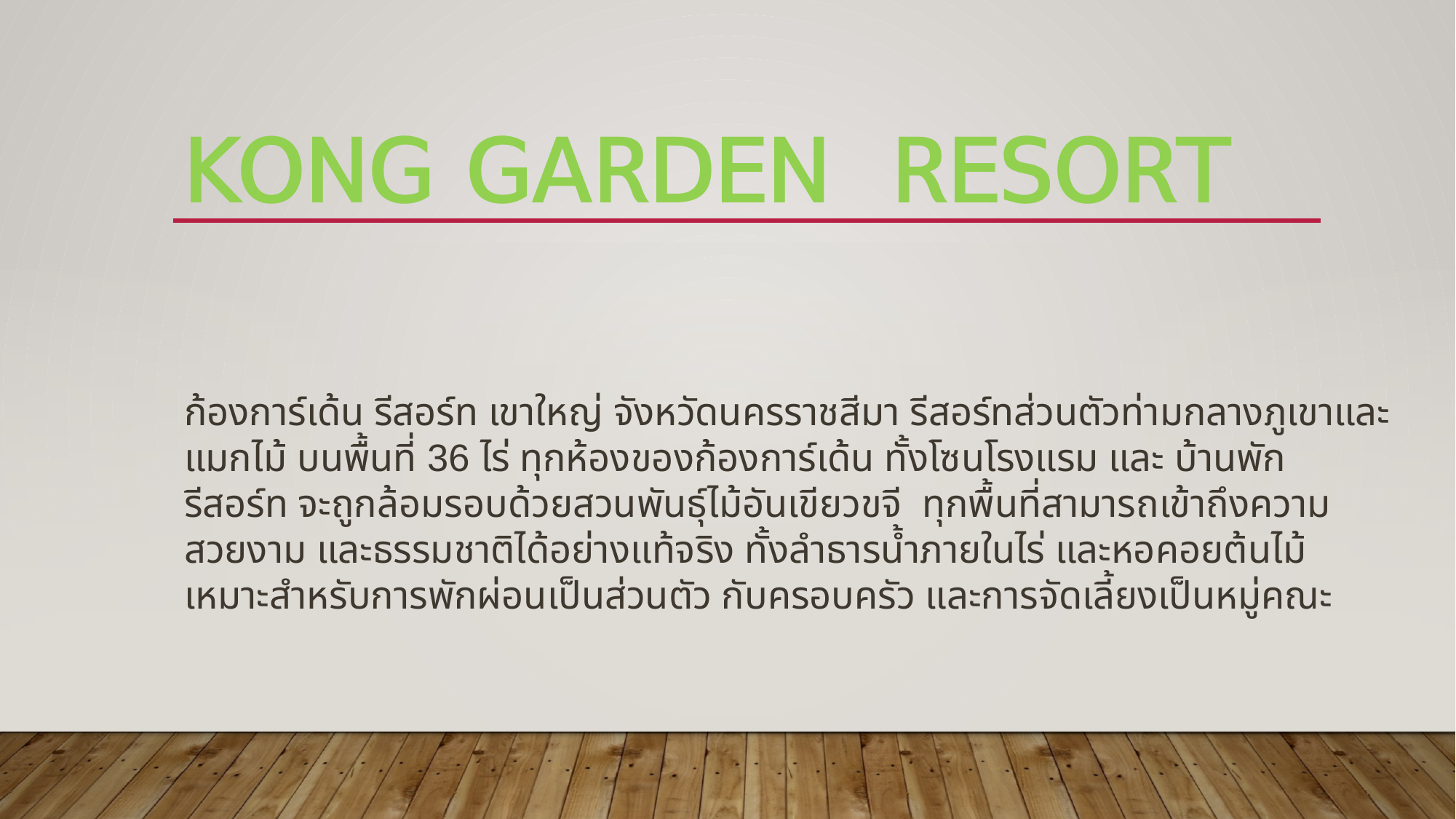

# Kong garden  resort
ก้องการ์เด้น รีสอร์ท เขาใหญ่ จังหวัดนครราชสีมา รีสอร์ทส่วนตัวท่ามกลางภูเขาและแมกไม้ บนพื้นที่ 36 ไร่ ทุกห้องของก้องการ์เด้น ทั้งโซนโรงแรม และ บ้านพัก  รีสอร์ท จะถูกล้อมรอบด้วยสวนพันธุ์ไม้อันเขียวขจี  ทุกพื้นที่สามารถเข้าถึงความสวยงาม และธรรมชาติได้อย่างแท้จริง ทั้งลำธารน้ำภายในไร่ และหอคอยต้นไม้ เหมาะสำหรับการพักผ่อนเป็นส่วนตัว กับครอบครัว และการจัดเลี้ยงเป็นหมู่คณะ